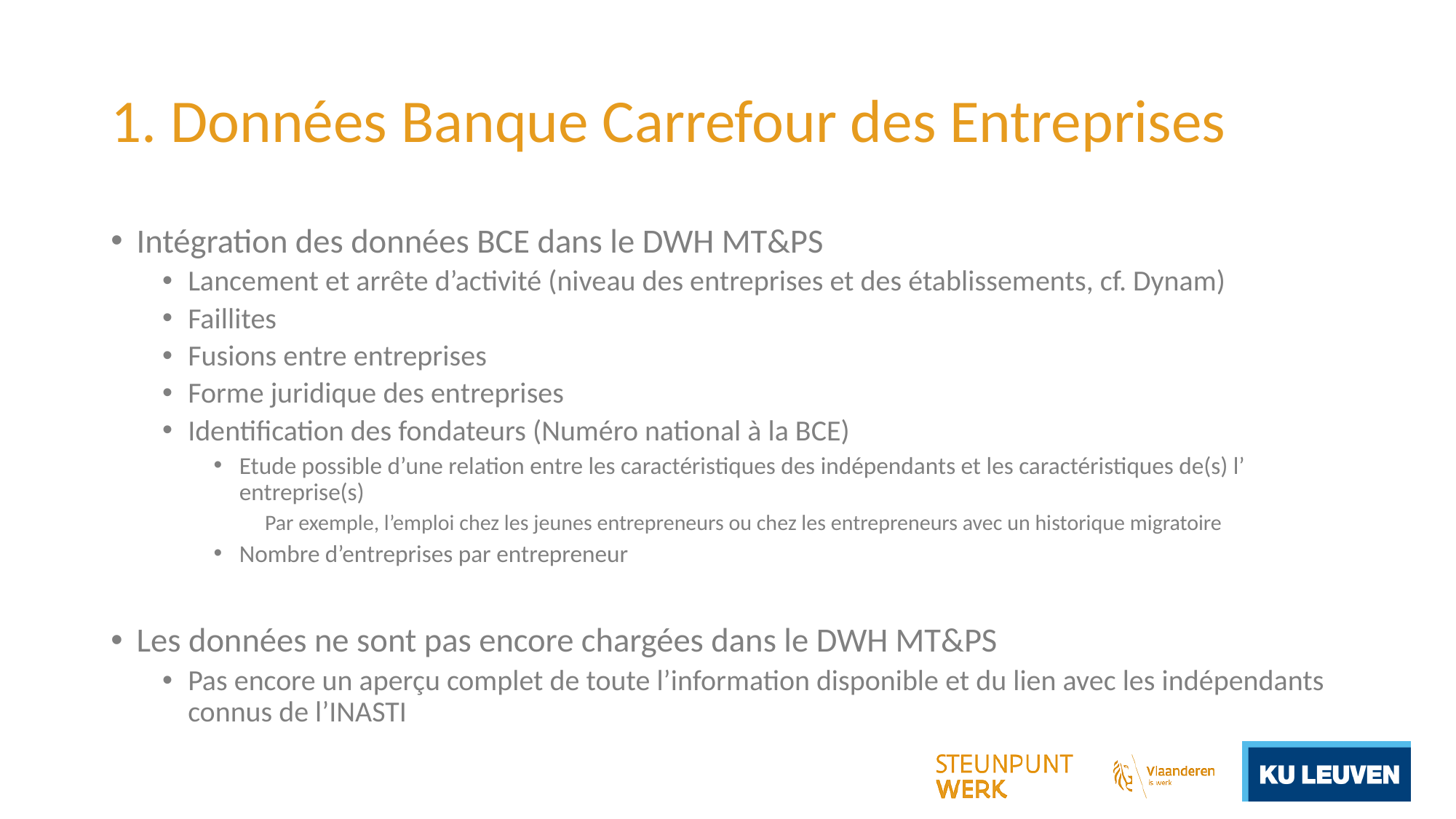

# 1. Données Banque Carrefour des Entreprises
Intégration des données BCE dans le DWH MT&PS
Lancement et arrête d’activité (niveau des entreprises et des établissements, cf. Dynam)
Faillites
Fusions entre entreprises
Forme juridique des entreprises
Identification des fondateurs (Numéro national à la BCE)
Etude possible d’une relation entre les caractéristiques des indépendants et les caractéristiques de(s) l’ entreprise(s)
Par exemple, l’emploi chez les jeunes entrepreneurs ou chez les entrepreneurs avec un historique migratoire
Nombre d’entreprises par entrepreneur

Les données ne sont pas encore chargées dans le DWH MT&PS
Pas encore un aperçu complet de toute l’information disponible et du lien avec les indépendants connus de l’INASTI